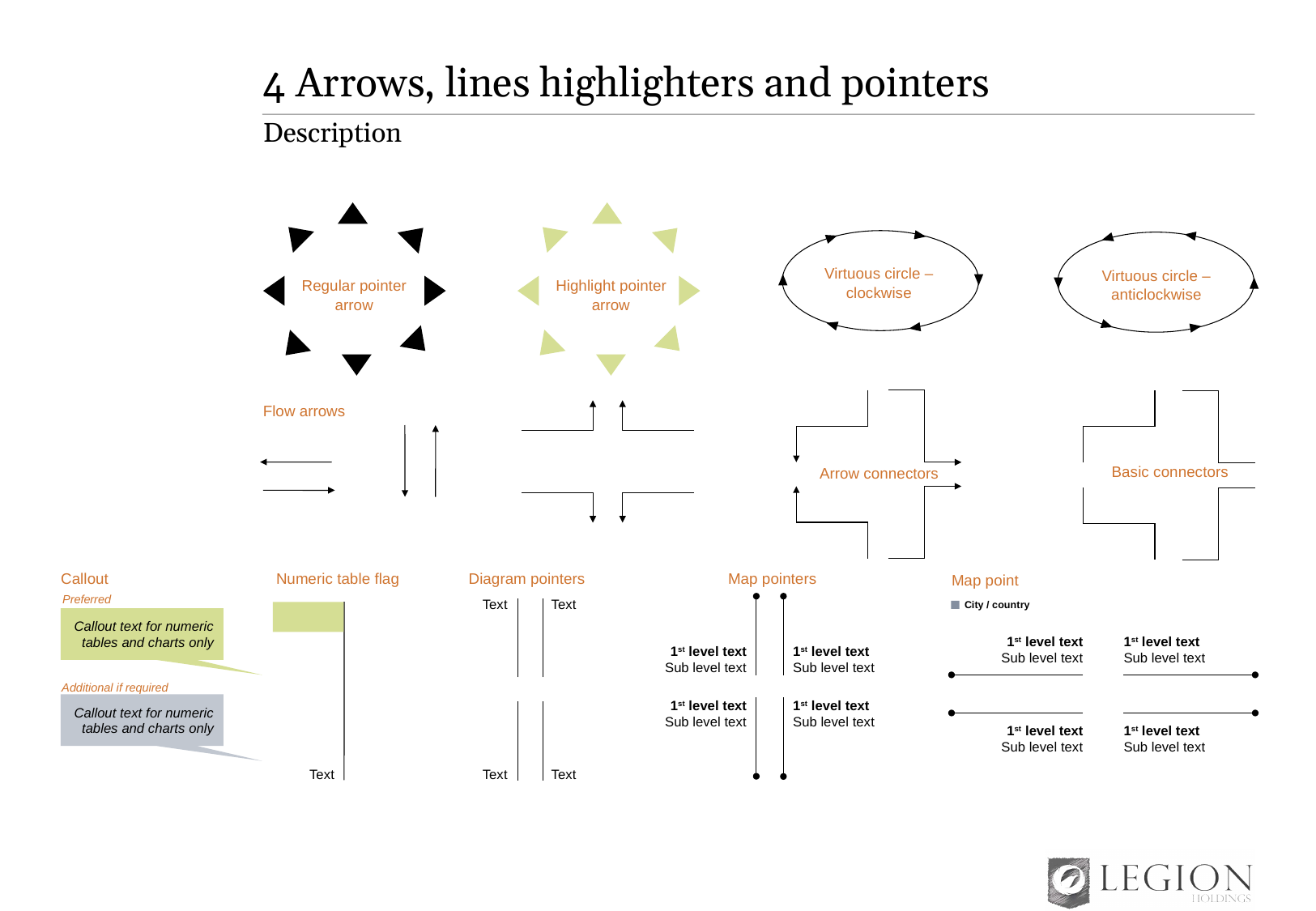

# 4 Arrows, lines highlighters and pointers
Description

Virtuous circle –clockwise
Virtuous circle – anticlockwise

Regular pointer arrow
Highlight pointer arrow

Flow arrows

Basic connectors

Arrow connectors

Callout
Numeric table flag
Map pointers
Diagram pointers
Map point

Preferred
Text
Text
1st level text
Sub level text

1st level text
Sub level text

City / country

Callout text for numeric tables and charts only
1st level text
Sub level text

1st level text
Sub level text

Additional if required
Callout text for numeric tables and charts only
1st level text
Sub level text

1st level text
Sub level text

1st level text
Sub level text

1st level text
Sub level text

Text
Text
Text